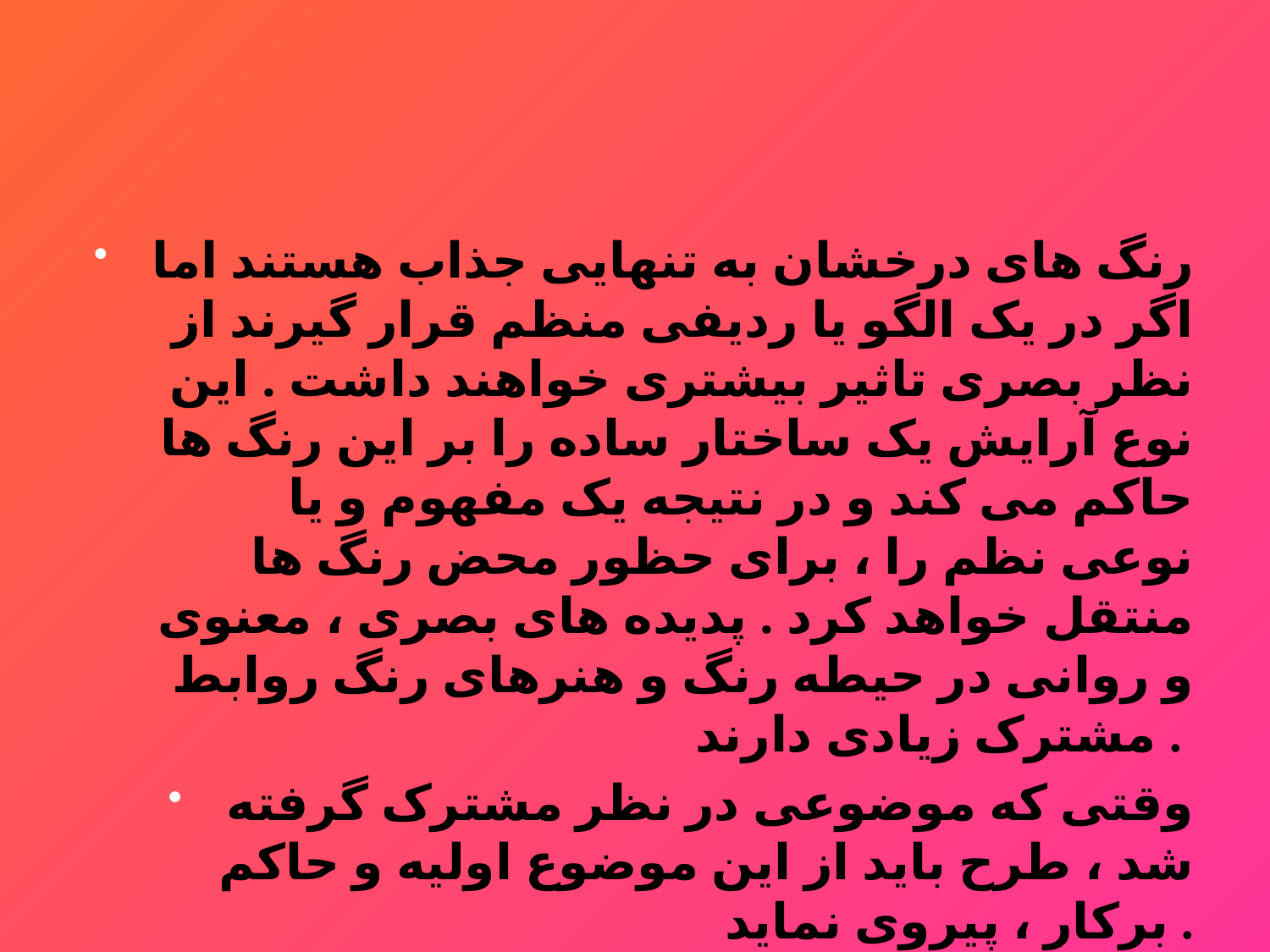

#
رنگ های درخشان به تنهایی جذاب هستند اما اگر در یک الگو یا ردیفی منظم قرار گیرند از نظر بصری تاثیر بیشتری خواهند داشت . این نوع آرایش یک ساختار ساده را بر این رنگ ها حاکم می کند و در نتیجه یک مفهوم و یا نوعی نظم را ، برای حظور محض رنگ ها منتقل خواهد کرد . پدیده های بصری ، معنوی و روانی در حیطه رنگ و هنرهای رنگ روابط مشترک زیادی دارند .
وقتی که موضوعی در نظر مشترک گرفته شد ، طرح باید از این موضوع اولیه و حاکم برکار ، پیروی نماید .